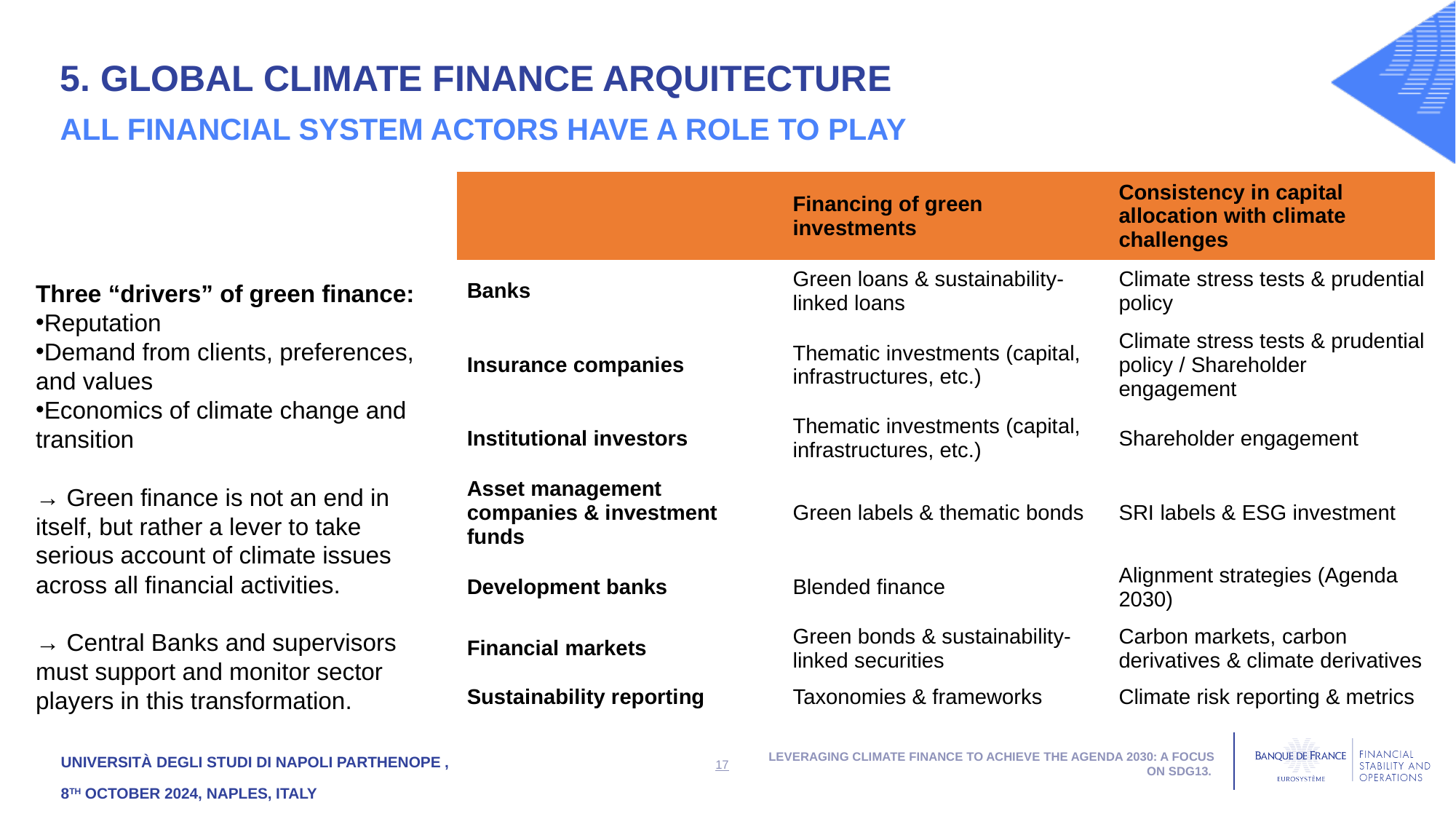

5. Global climate finance arquitecture
All financial system actors have a role to play
|  | Financing of green investments | Consistency in capital allocation with climate challenges |
| --- | --- | --- |
| Banks | Green loans & sustainability-linked loans | Climate stress tests & prudential policy |
| Insurance companies | Thematic investments (capital, infrastructures, etc.) | Climate stress tests & prudential policy / Shareholder engagement |
| Institutional investors | Thematic investments (capital, infrastructures, etc.) | Shareholder engagement |
| Asset management companies & investment funds | Green labels & thematic bonds | SRI labels & ESG investment |
| Development banks | Blended finance | Alignment strategies (Agenda 2030) |
| Financial markets | Green bonds & sustainability-linked securities | Carbon markets, carbon derivatives & climate derivatives |
| Sustainability reporting | Taxonomies & frameworks | Climate risk reporting & metrics |
Three “drivers” of green finance:
Reputation
Demand from clients, preferences, and values
Economics of climate change and transition

→ Green finance is not an end in itself, but rather a lever to take serious account of climate issues across all financial activities.

→ Central Banks and supervisors must support and monitor sector players in this transformation.
Leveraging climate finance to achieve the agenda 2030: a focus on SDG13.
17
Università degli Studi di Napoli Parthenope ,
8th october 2024, naples, Italy